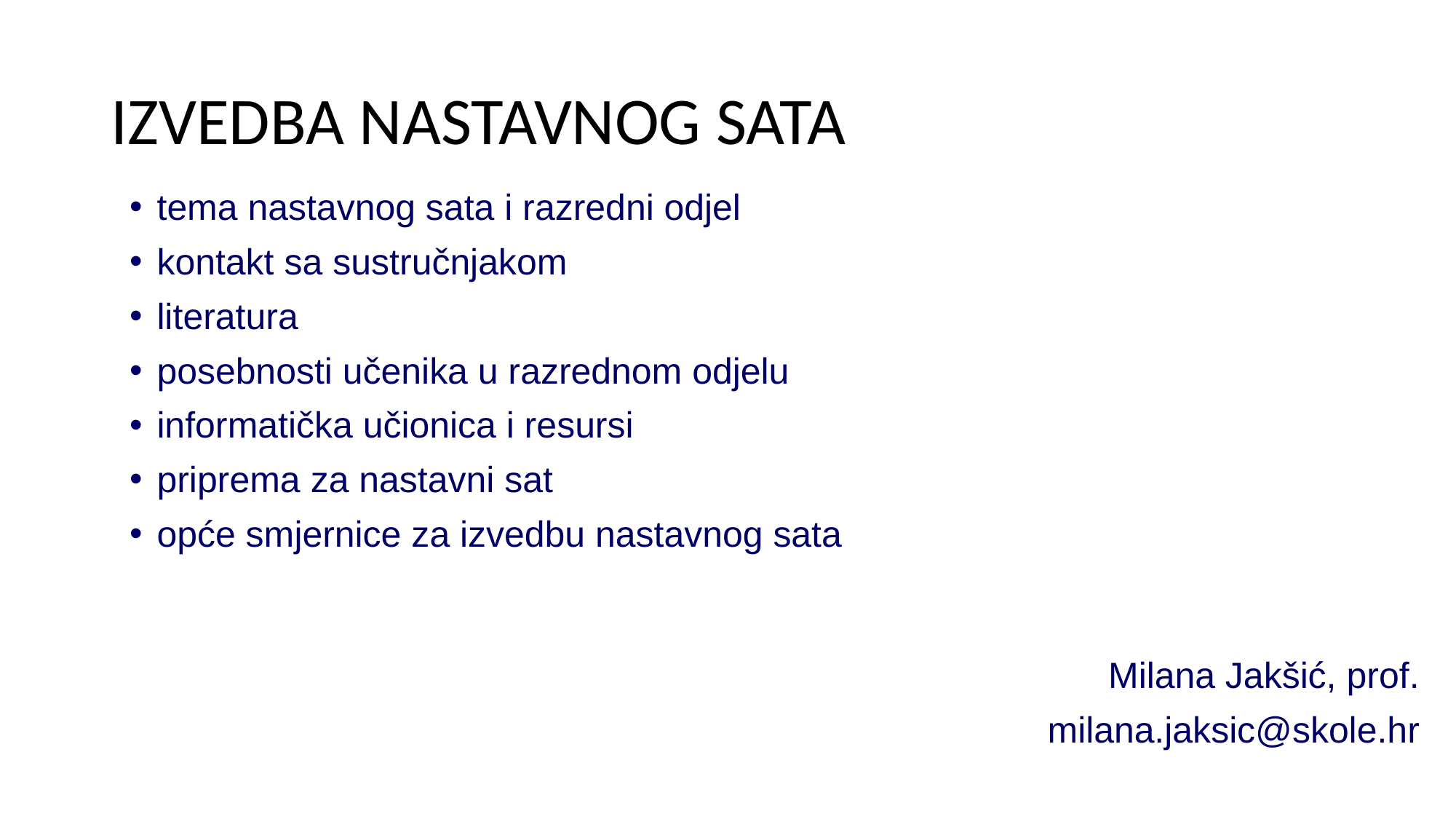

# IZVEDBA NASTAVNOG SATA
tema nastavnog sata i razredni odjel
kontakt sa sustručnjakom
literatura
posebnosti učenika u razrednom odjelu
informatička učionica i resursi
priprema za nastavni sat
opće smjernice za izvedbu nastavnog sata

Milana Jakšić, prof.
milana.jaksic@skole.hr